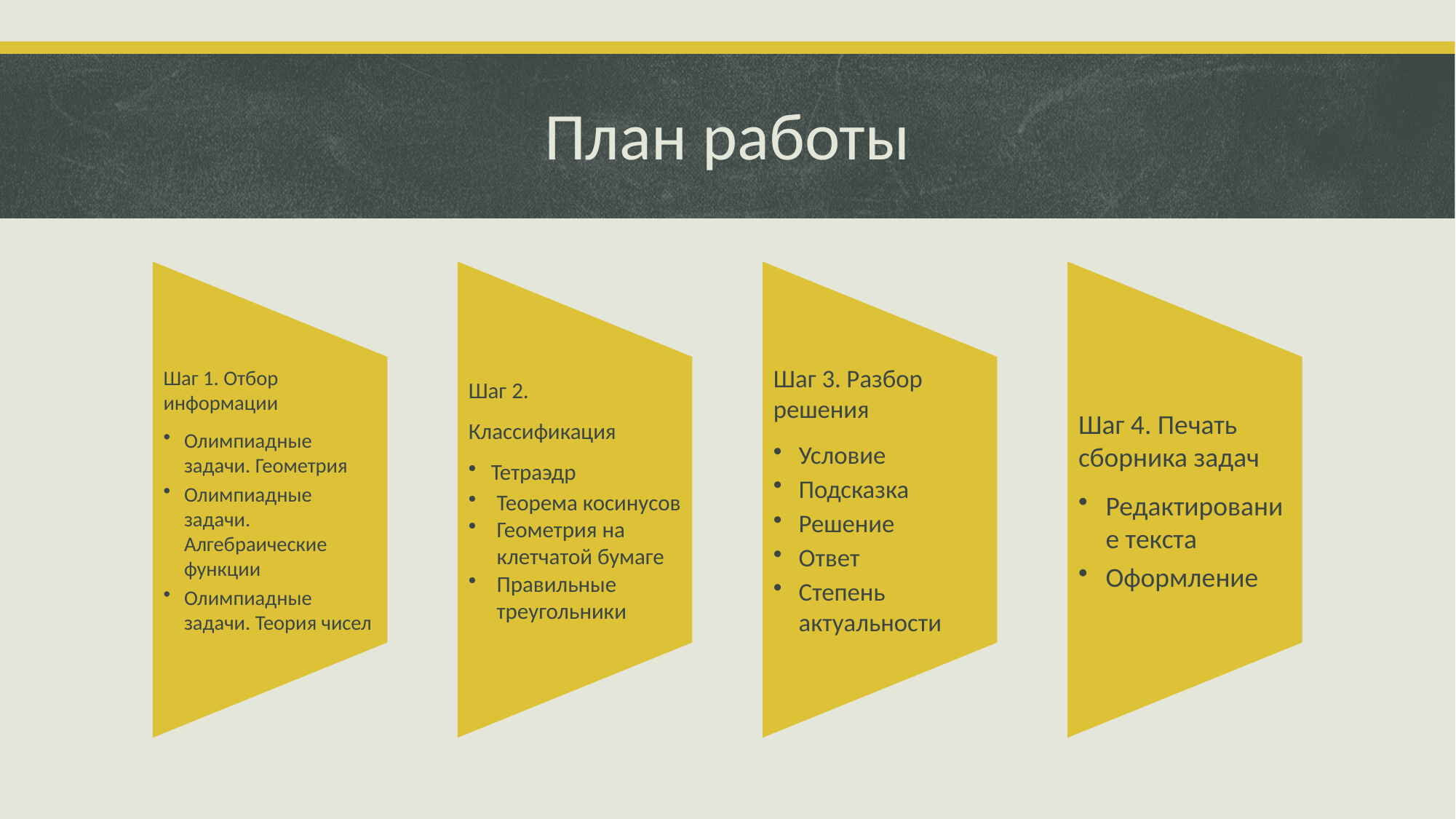

# План работы
Шаг 1. Отбор информации
Олимпиадные задачи. Геометрия
Олимпиадные задачи. Алгебраические функции
Олимпиадные задачи. Теория чисел
Шаг 2.
Классификация
Тетраэдр
Шаг 3. Разбор решения
Условие
Подсказка
Шаг 4. Печать сборника задач
Редактирование текста
Теорема косинусов
Геометрия на клетчатой бумаге
Правильные треугольники
Решение
Ответ
Оформление
Степень актуальности